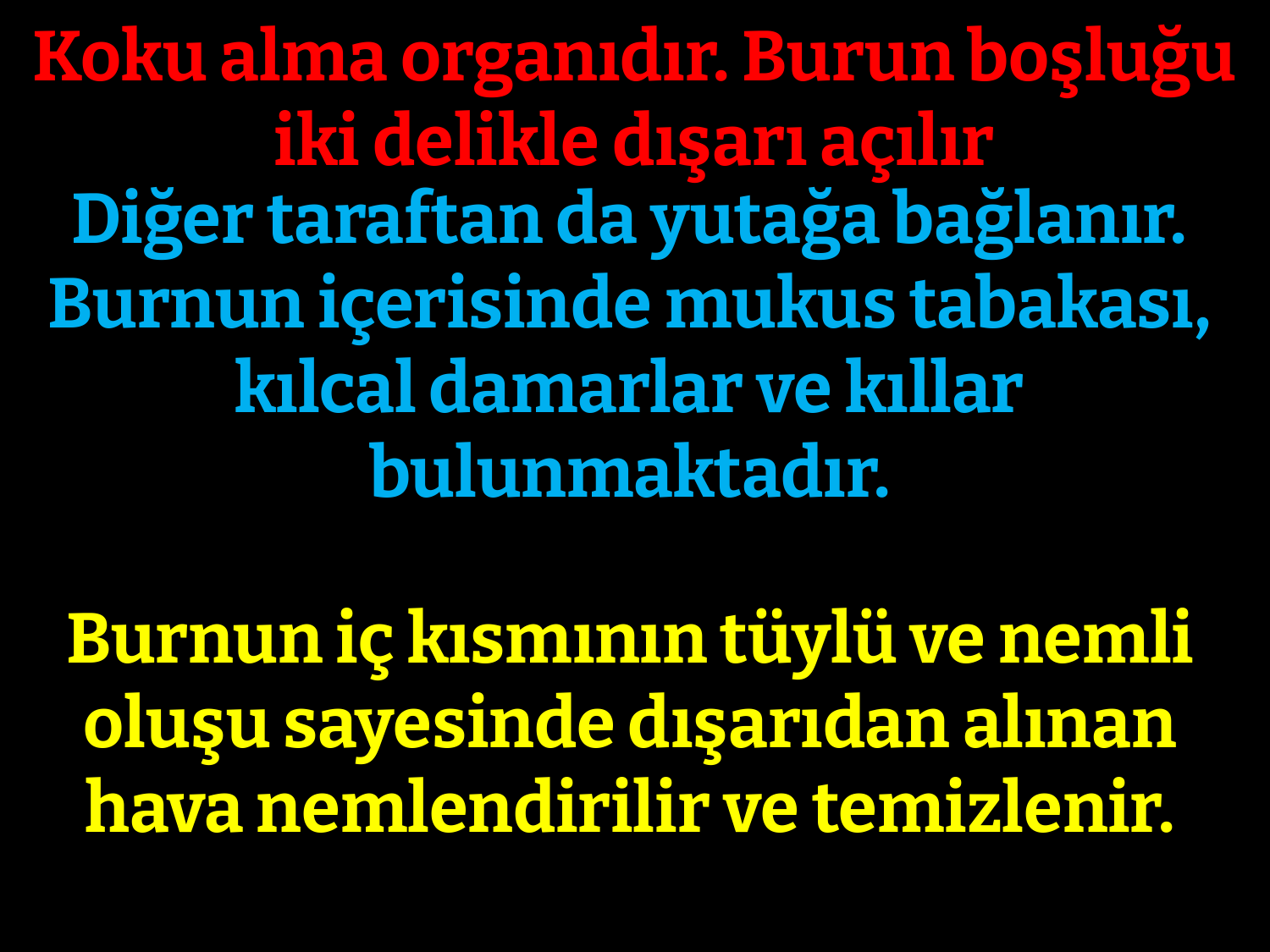

Koku alma organıdır. Burun boşluğu iki delikle dışarı açılır
Diğer taraftan da yutağa bağlanır. Burnun içerisinde mukus tabakası, kılcal damarlar ve kıllar bulunmaktadır.
#
Burnun iç kısmının tüylü ve nemli oluşu sayesinde dışarıdan alınan hava nemlendirilir ve temizlenir.